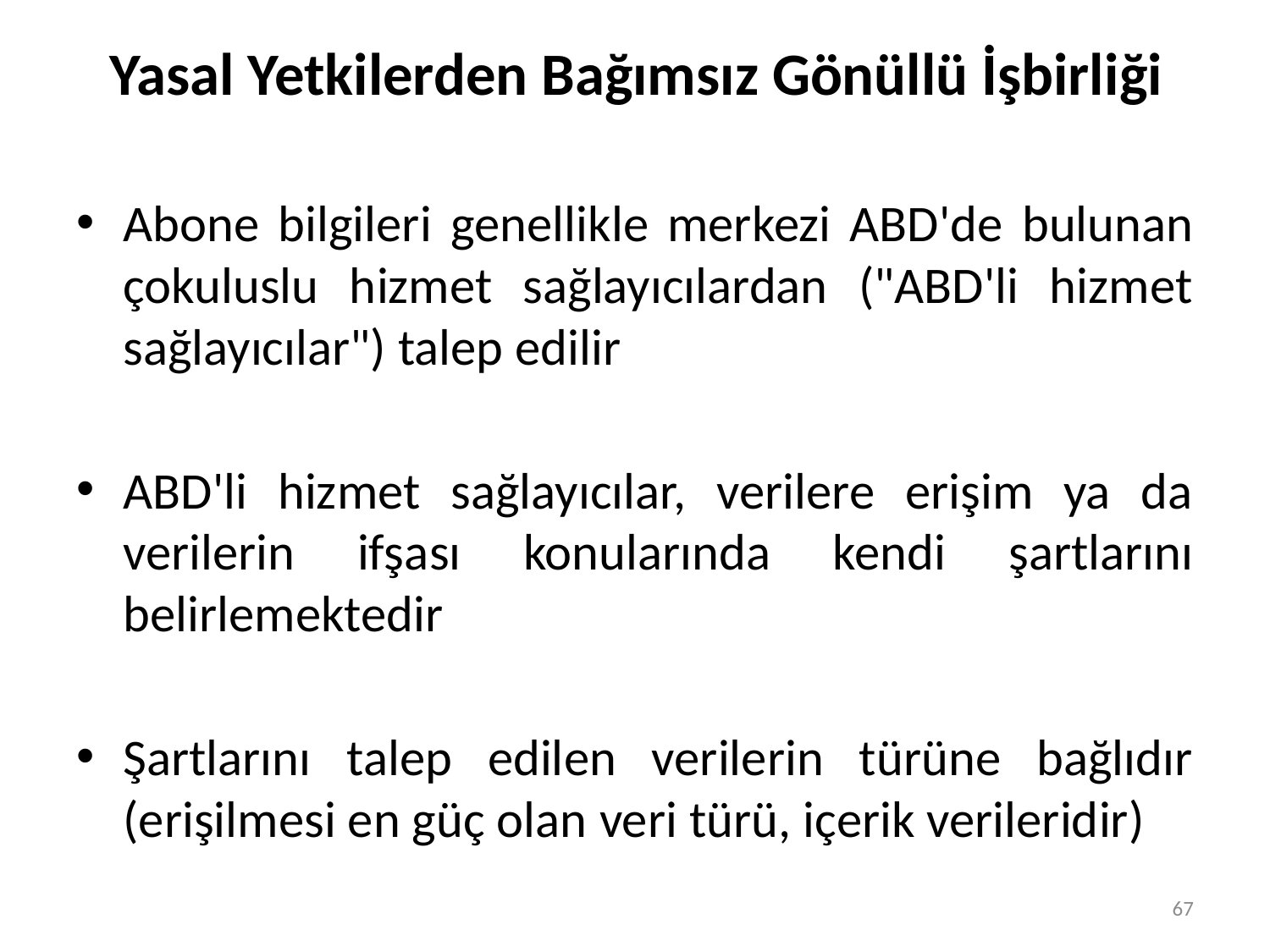

# Yasal Yetkilerden Bağımsız Gönüllü İşbirliği
Abone bilgileri genellikle merkezi ABD'de bulunan çokuluslu hizmet sağlayıcılardan ("ABD'li hizmet sağlayıcılar") talep edilir

ABD'li hizmet sağlayıcılar, verilere erişim ya da verilerin ifşası konularında kendi şartlarını belirlemektedir

Şartlarını talep edilen verilerin türüne bağlıdır (erişilmesi en güç olan veri türü, içerik verileridir)
67